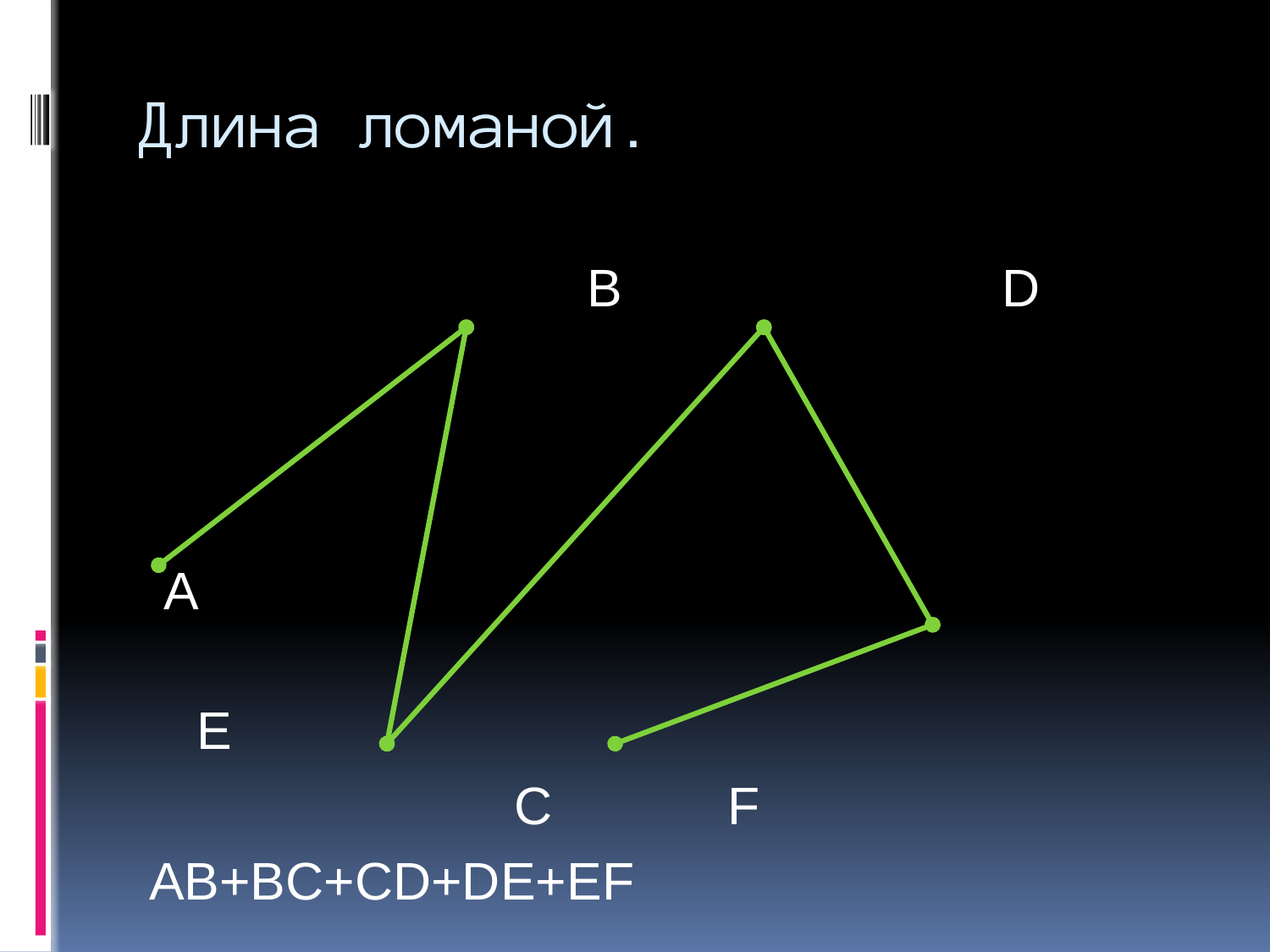

# Длина ломаной.
                              B                          D

 A
                                                                        E
                         C            F
AB+BC+CD+DE+EF